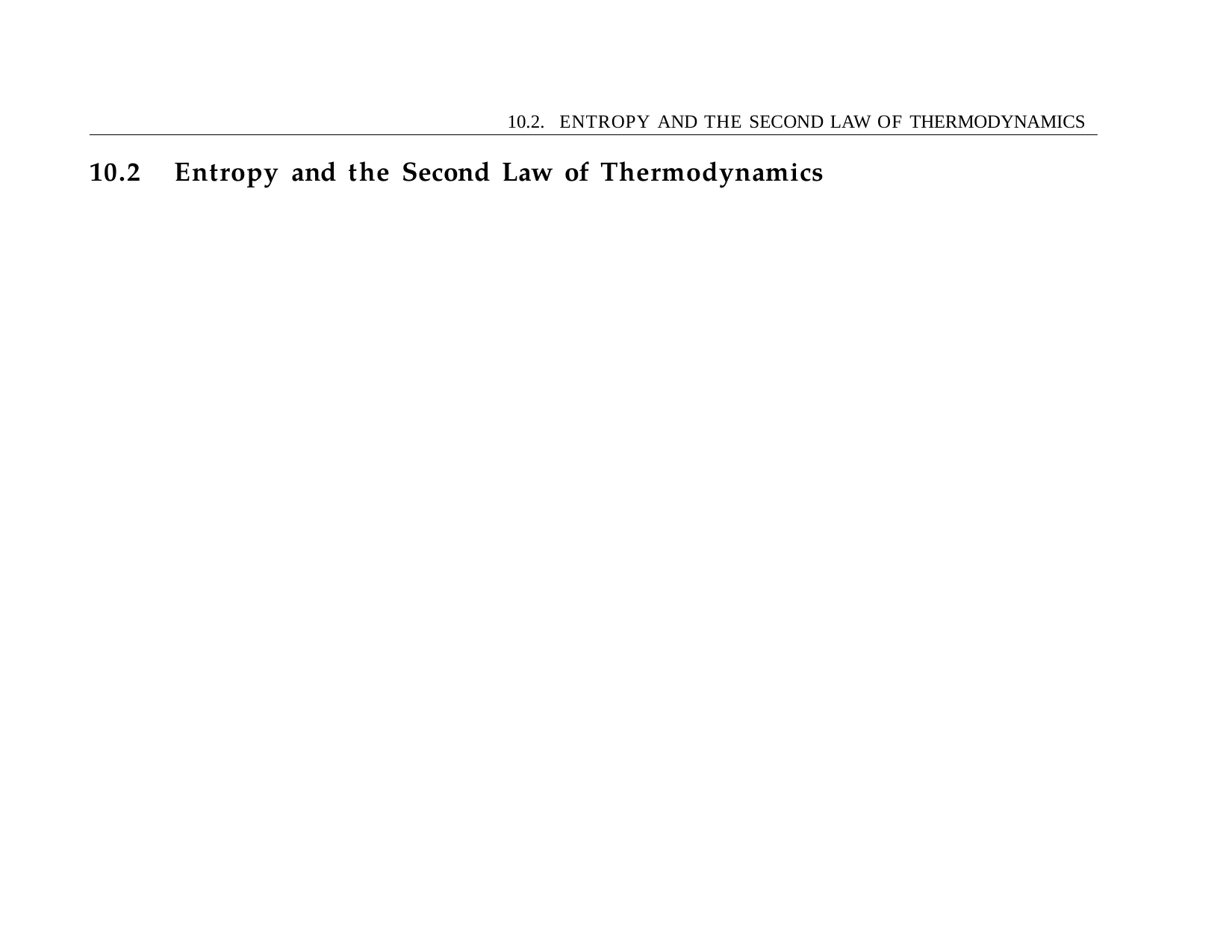

10.2.  ENTROPY AND THE SECOND LAW OF THERMODYNAMICS

10.2	Entropy and the Second Law of Thermodynamics